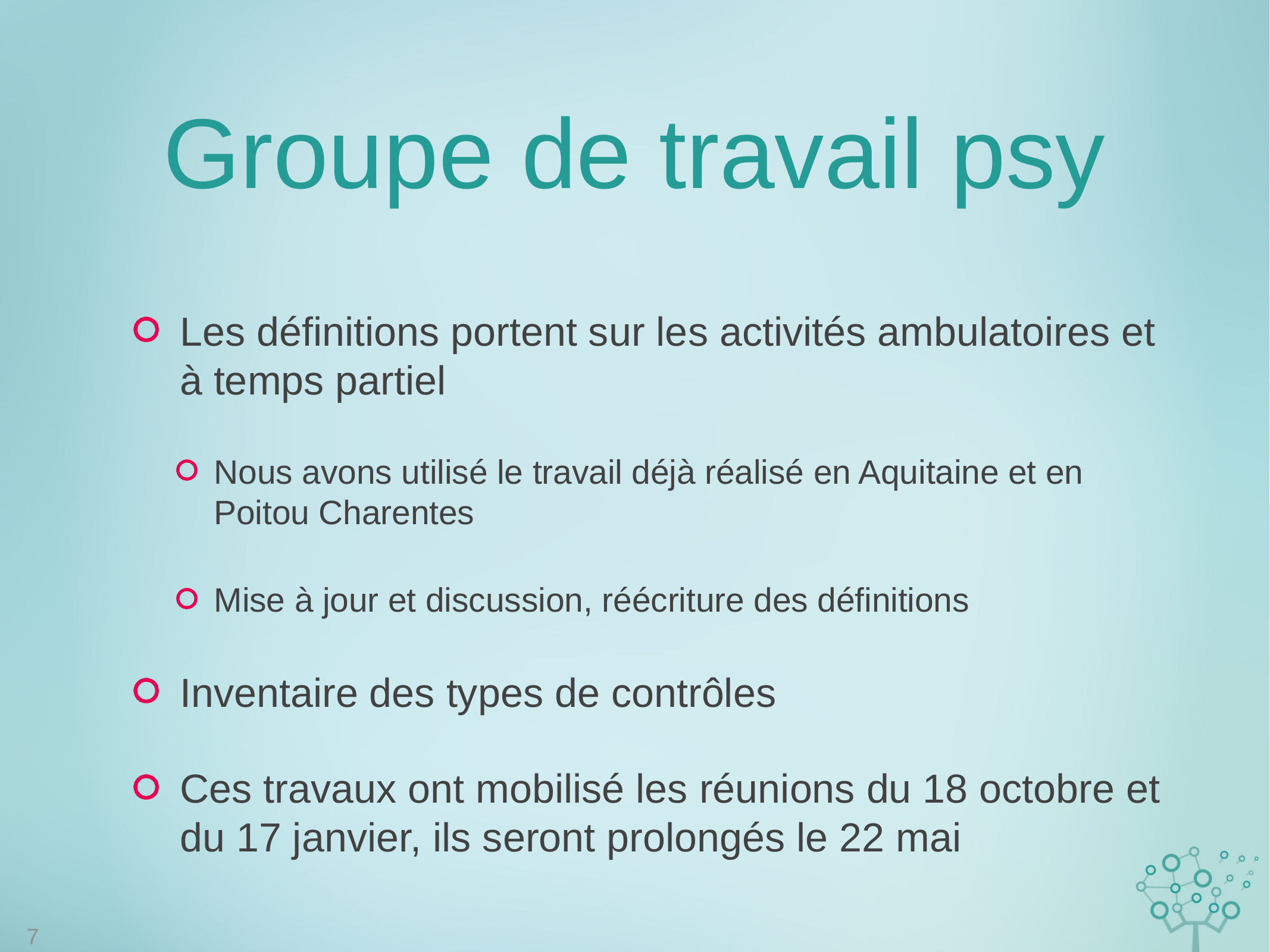

# Groupe de travail psy
Les définitions portent sur les activités ambulatoires et à temps partiel
Nous avons utilisé le travail déjà réalisé en Aquitaine et en Poitou Charentes
Mise à jour et discussion, réécriture des définitions
Inventaire des types de contrôles
Ces travaux ont mobilisé les réunions du 18 octobre et du 17 janvier, ils seront prolongés le 22 mai

7